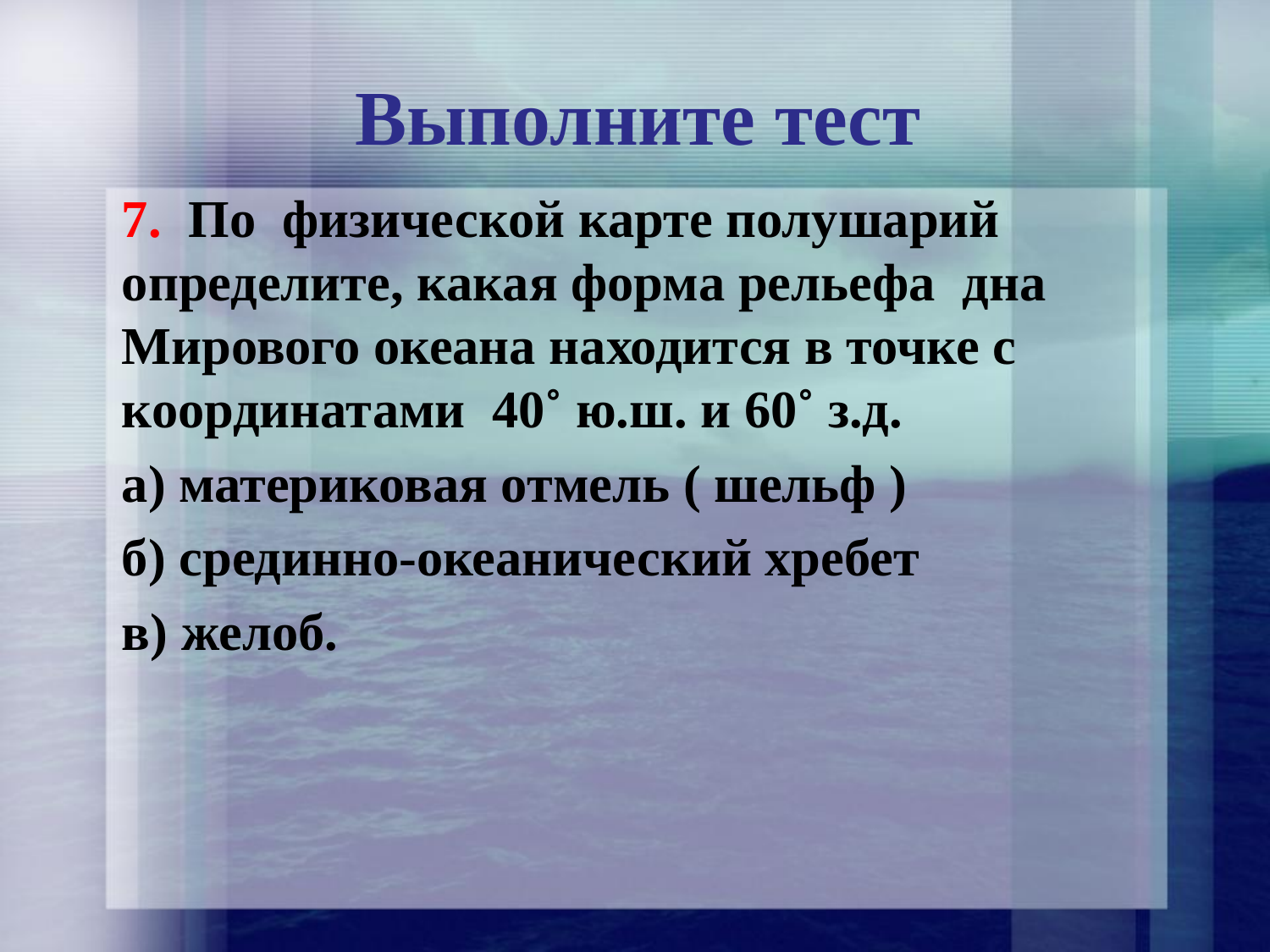

# Выполните тест
7.  По  физической карте полушарий определите, какая форма рельефа  дна Мирового океана находится в точке с   координатами  40˚ ю.ш. и 60˚ з.д.
а) материковая отмель ( шельф )
б) срединно-океанический хребет
в) желоб.